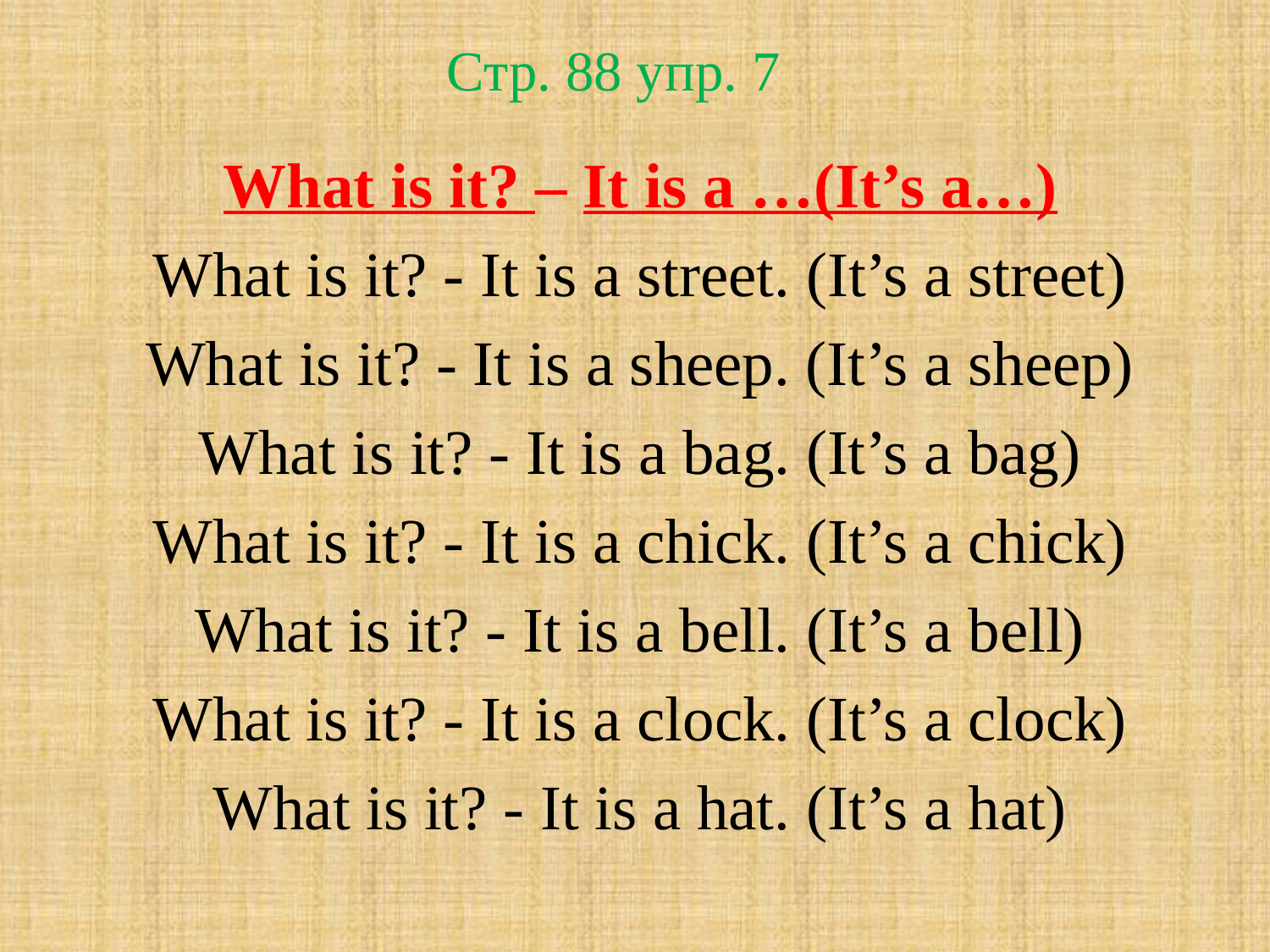

# Стр. 88 упр. 7
What is it? – It is a …(It’s a…)
What is it? - It is a street. (It’s a street)
What is it? - It is a sheep. (It’s a sheep)
What is it? - It is a bag. (It’s a bag)
What is it? - It is a chick. (It’s a chick)
What is it? - It is a bell. (It’s a bell)
What is it? - It is a clock. (It’s a clock)
What is it? - It is a hat. (It’s a hat)